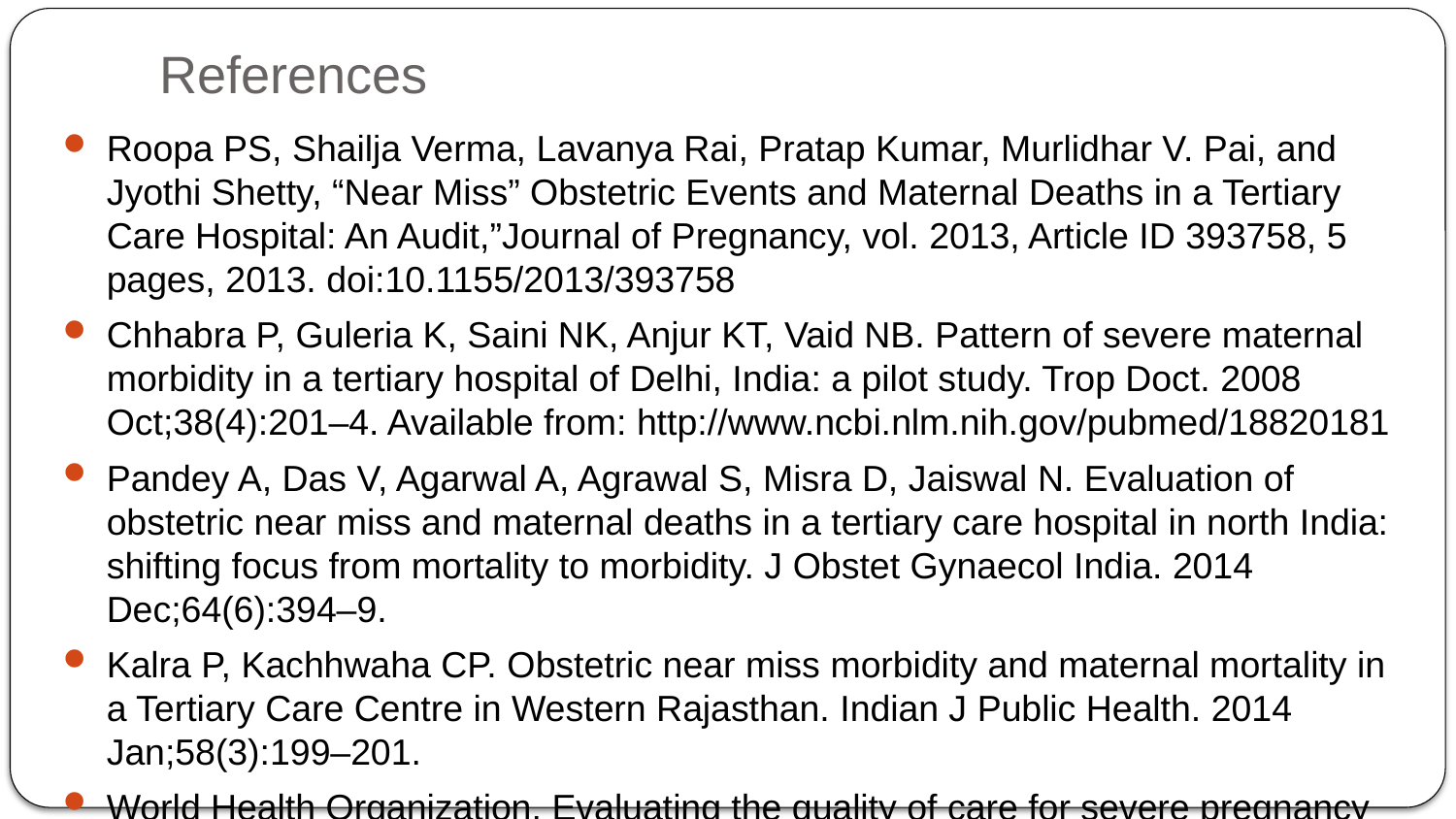

# References
Roopa PS, Shailja Verma, Lavanya Rai, Pratap Kumar, Murlidhar V. Pai, and Jyothi Shetty, “Near Miss” Obstetric Events and Maternal Deaths in a Tertiary Care Hospital: An Audit,”Journal of Pregnancy, vol. 2013, Article ID 393758, 5 pages, 2013. doi:10.1155/2013/393758
Chhabra P, Guleria K, Saini NK, Anjur KT, Vaid NB. Pattern of severe maternal morbidity in a tertiary hospital of Delhi, India: a pilot study. Trop Doct. 2008 Oct;38(4):201–4. Available from: http://www.ncbi.nlm.nih.gov/pubmed/18820181
Pandey A, Das V, Agarwal A, Agrawal S, Misra D, Jaiswal N. Evaluation of obstetric near miss and maternal deaths in a tertiary care hospital in north India: shifting focus from mortality to morbidity. J Obstet Gynaecol India. 2014 Dec;64(6):394–9.
Kalra P, Kachhwaha CP. Obstetric near miss morbidity and maternal mortality in a Tertiary Care Centre in Western Rajasthan. Indian J Public Health. 2014 Jan;58(3):199–201.
World Health Organization. Evaluating the quality of care for severe pregnancy complications:The WHO near-miss approach for maternal health. Geneva; 2011.